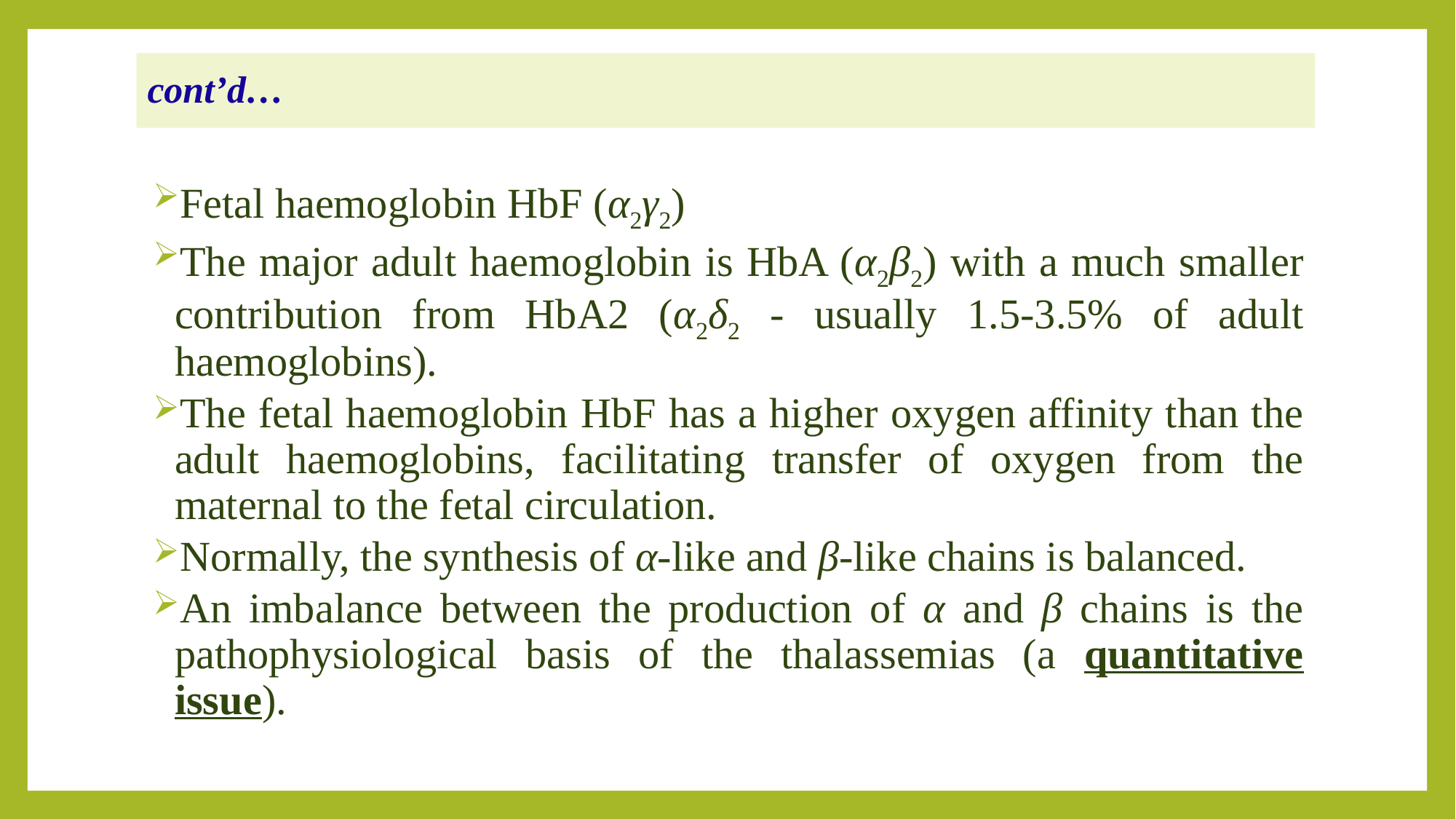

# cont’d…
Fetal haemoglobin HbF (α2γ2)
The major adult haemoglobin is HbA (α2β2) with a much smaller contribution from HbA2 (α2δ2 - usually 1.5-3.5% of adult haemoglobins).
The fetal haemoglobin HbF has a higher oxygen affinity than the adult haemoglobins, facilitating transfer of oxygen from the maternal to the fetal circulation.
Normally, the synthesis of α-like and β-like chains is balanced.
An imbalance between the production of α and β chains is the pathophysiological basis of the thalassemias (a quantitative issue).